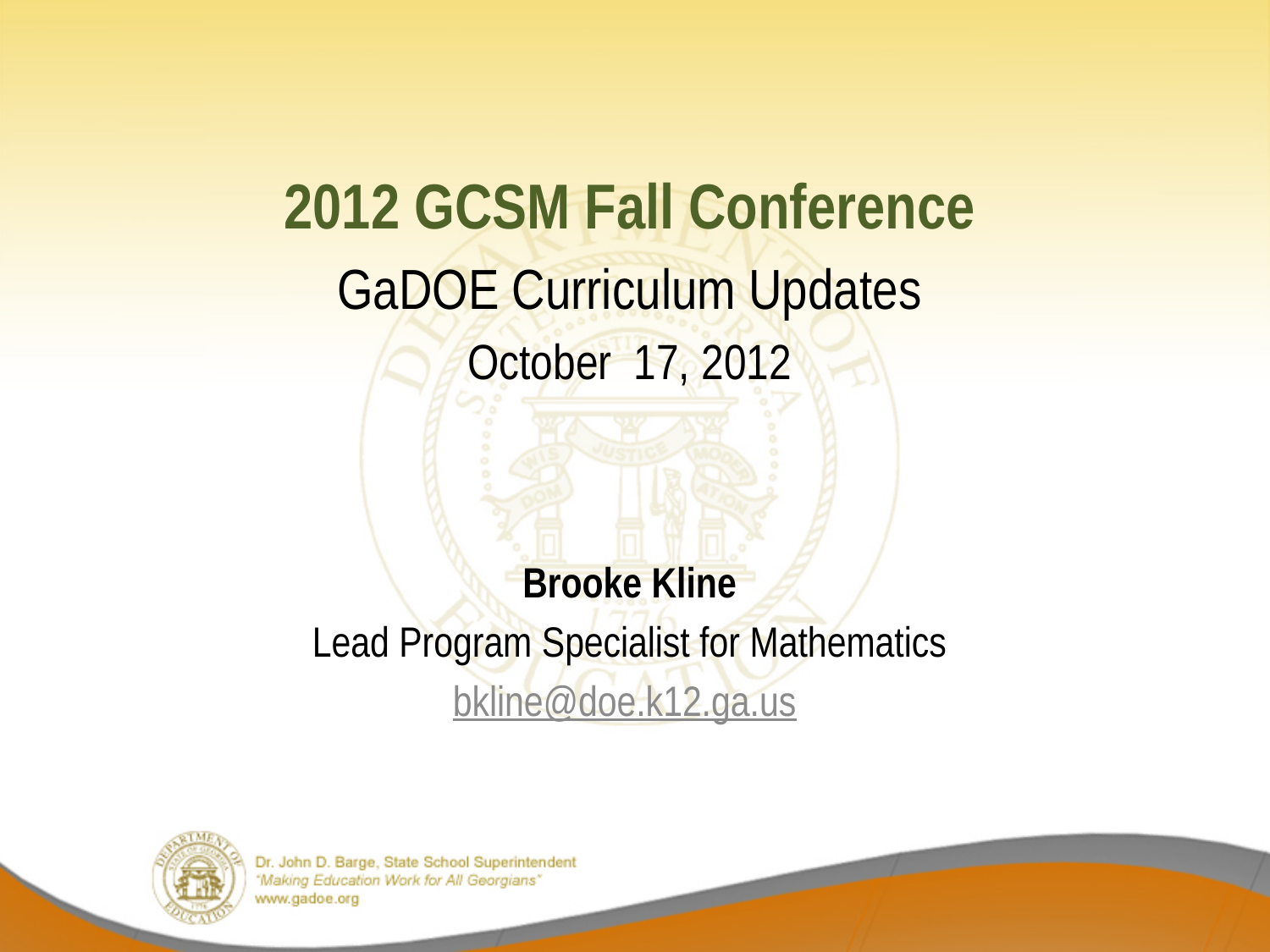

2012 GCSM Fall Conference
GaDOE Curriculum Updates
October  17, 2012

Brooke Kline
Lead Program Specialist for Mathematics
bkline@doe.k12.ga.us